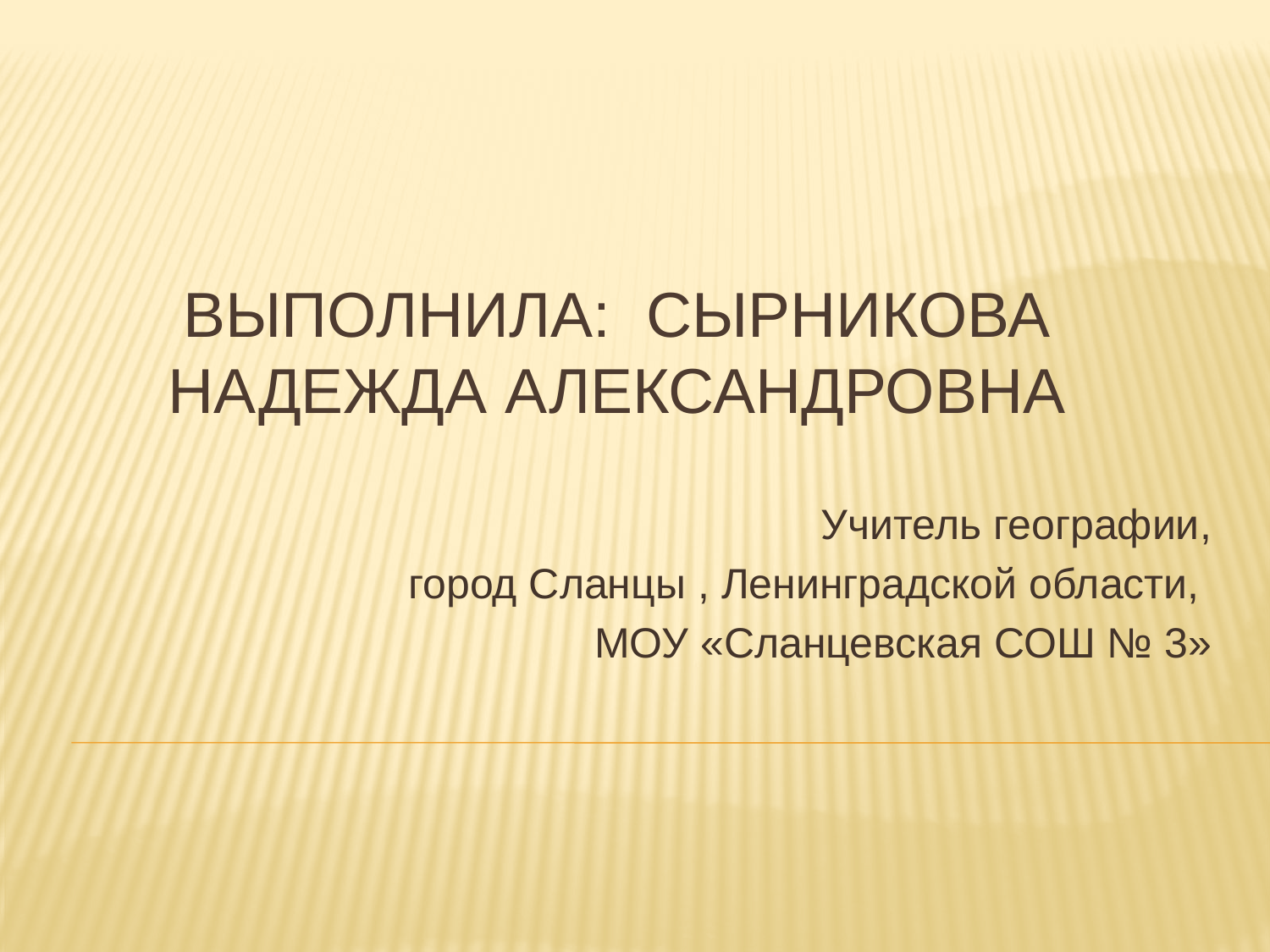

# Выполнила:  Сырникова Надежда Александровна
Учитель географии,
 город Сланцы , Ленинградской области,
МОУ «Сланцевская СОШ № 3»